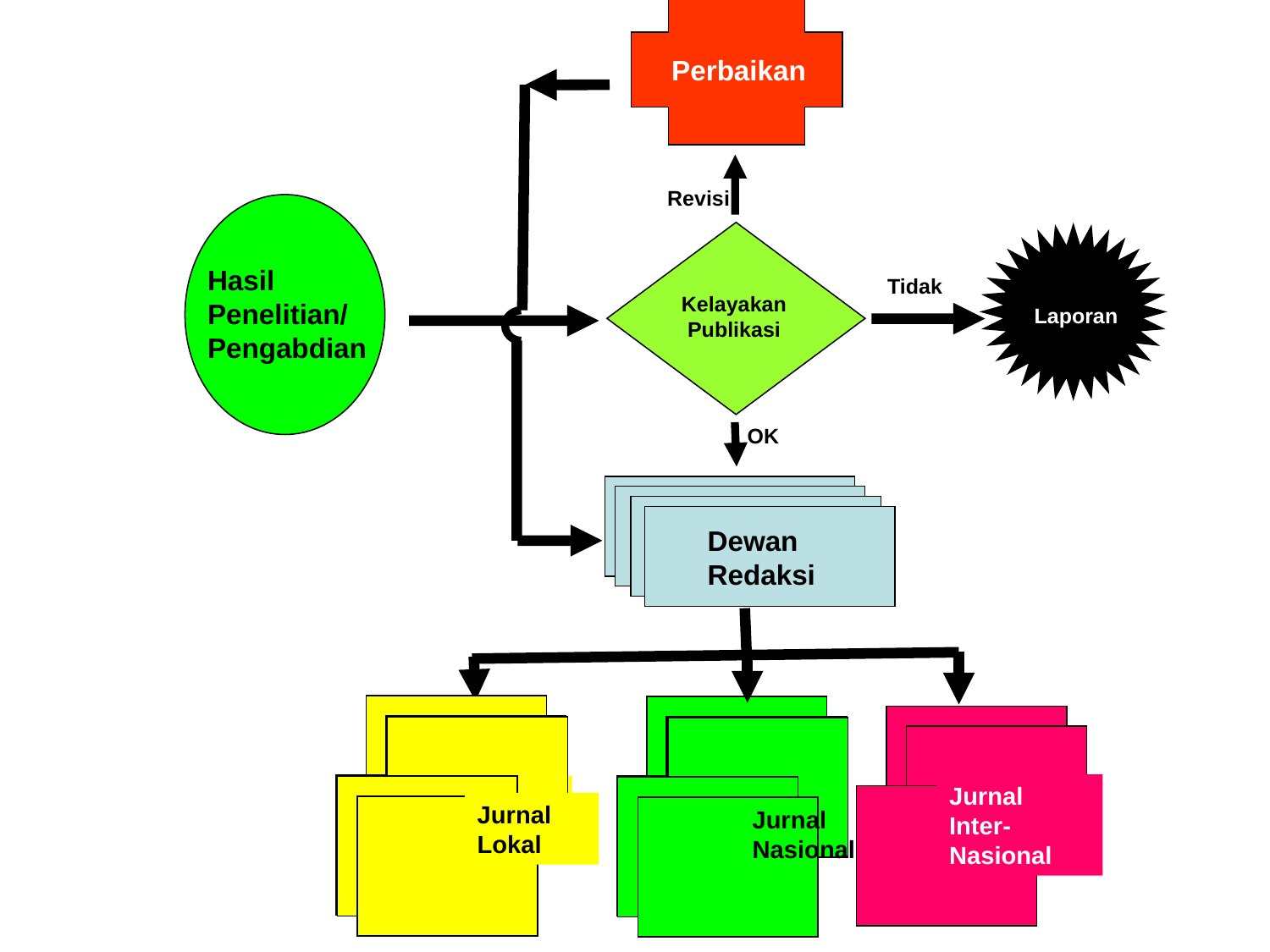

Perbaikan

Revisi

Hasil Penelitian/ Pengabdian
Tidak
Laporan
Kelayakan Publikasi

OK

Dewan Redaksi

Jurnal  Inter-Nasional

Jurnal Nasional

Jurnal Nasional

Jurnal Lokal

Jurnal Nasional